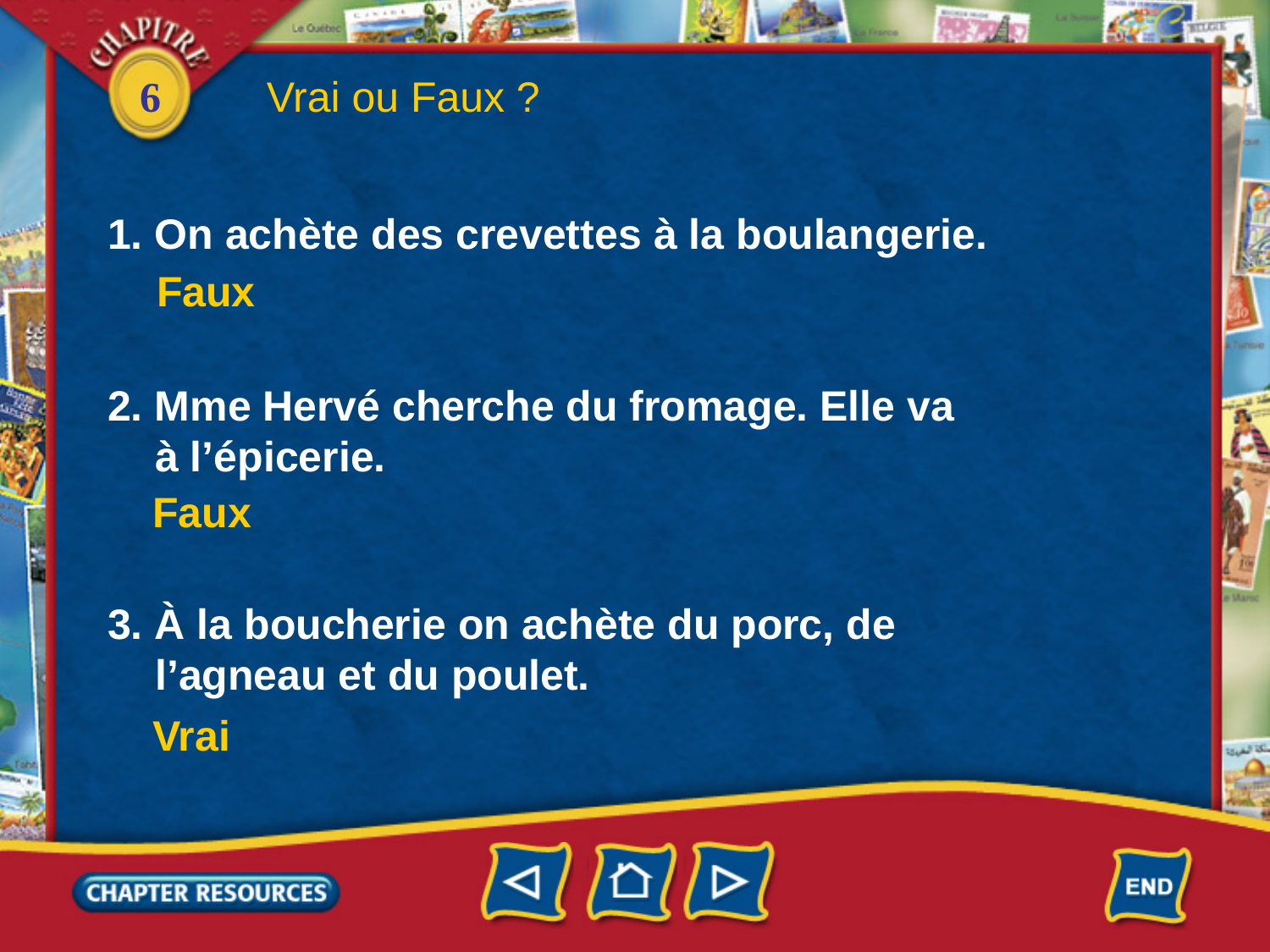

Vrai ou Faux ?
1. On achète des crevettes à la boulangerie.
Faux
2. Mme Hervé cherche du fromage. Elle va
    à l’épicerie.
Faux
3. À la boucherie on achète du porc, de
    l’agneau et du poulet.
Vrai